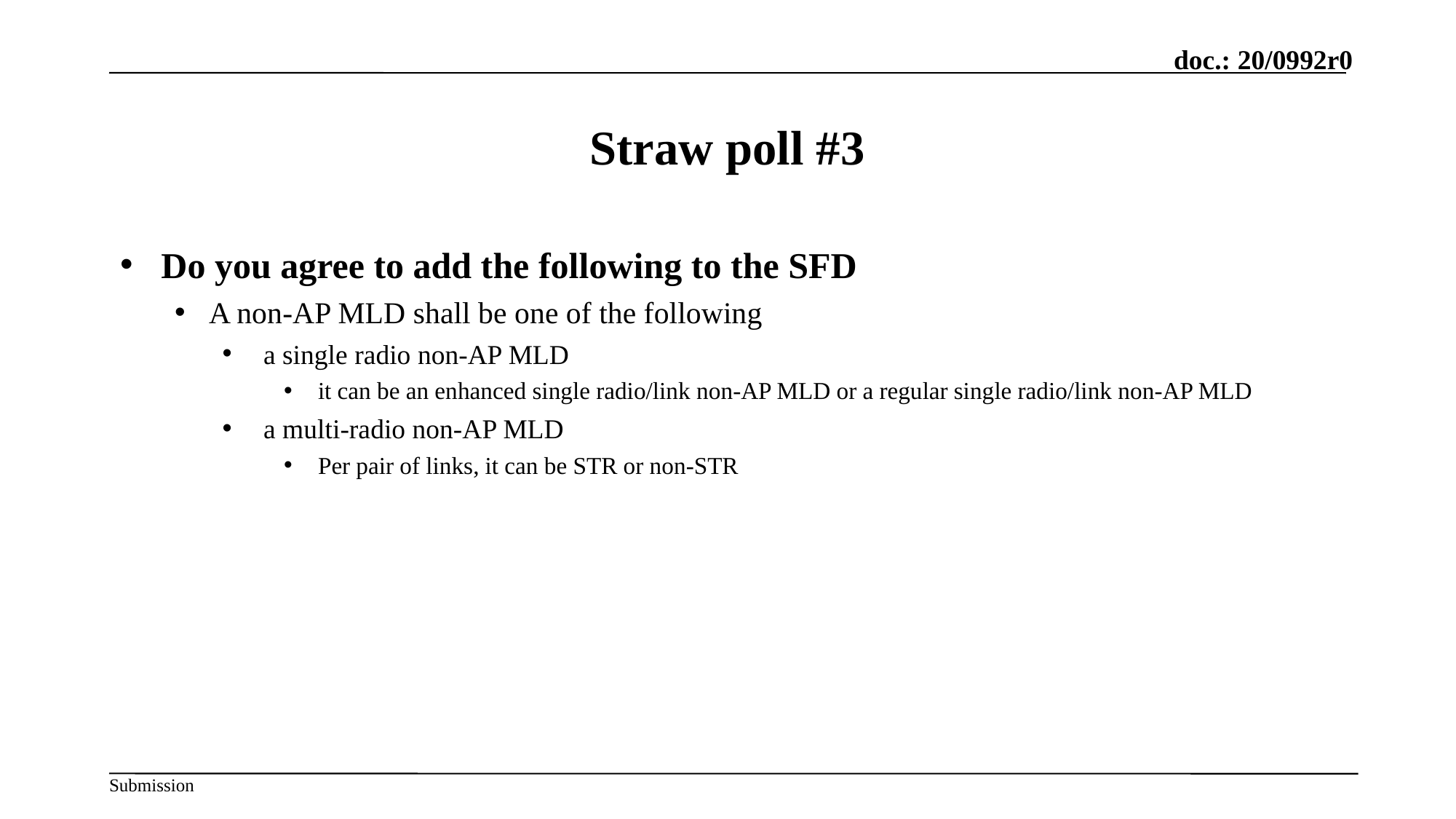

# Straw poll #3
Do you agree to add the following to the SFD
A non-AP MLD shall be one of the following
a single radio non-AP MLD
it can be an enhanced single radio/link non-AP MLD or a regular single radio/link non-AP MLD
a multi-radio non-AP MLD
Per pair of links, it can be STR or non-STR